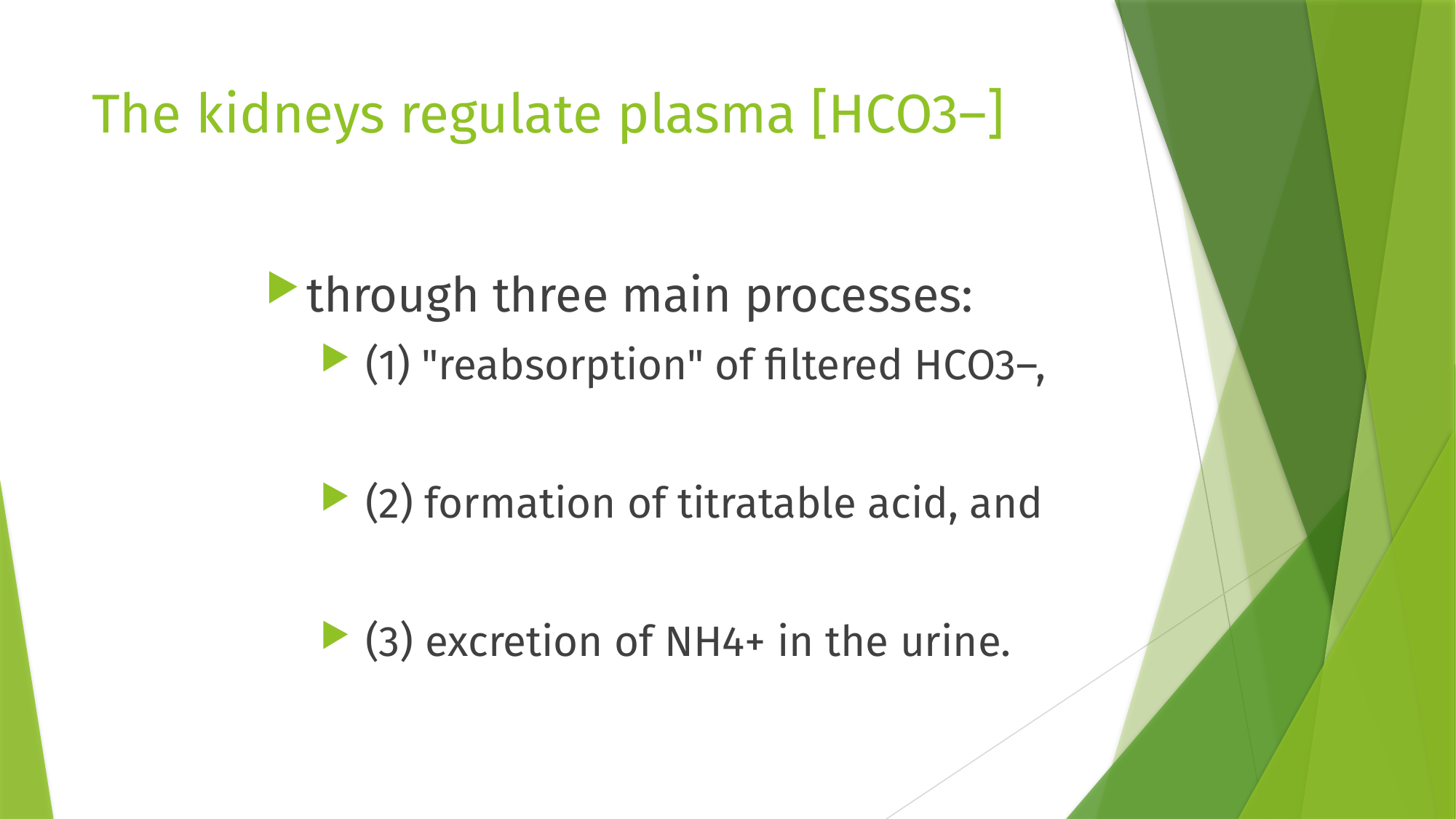

# The kidneys regulate plasma [HCO3–]
through three main processes:
 (1) "reabsorption" of filtered HCO3–,

 (2) formation of titratable acid, and

 (3) excretion of NH4+ in the urine.